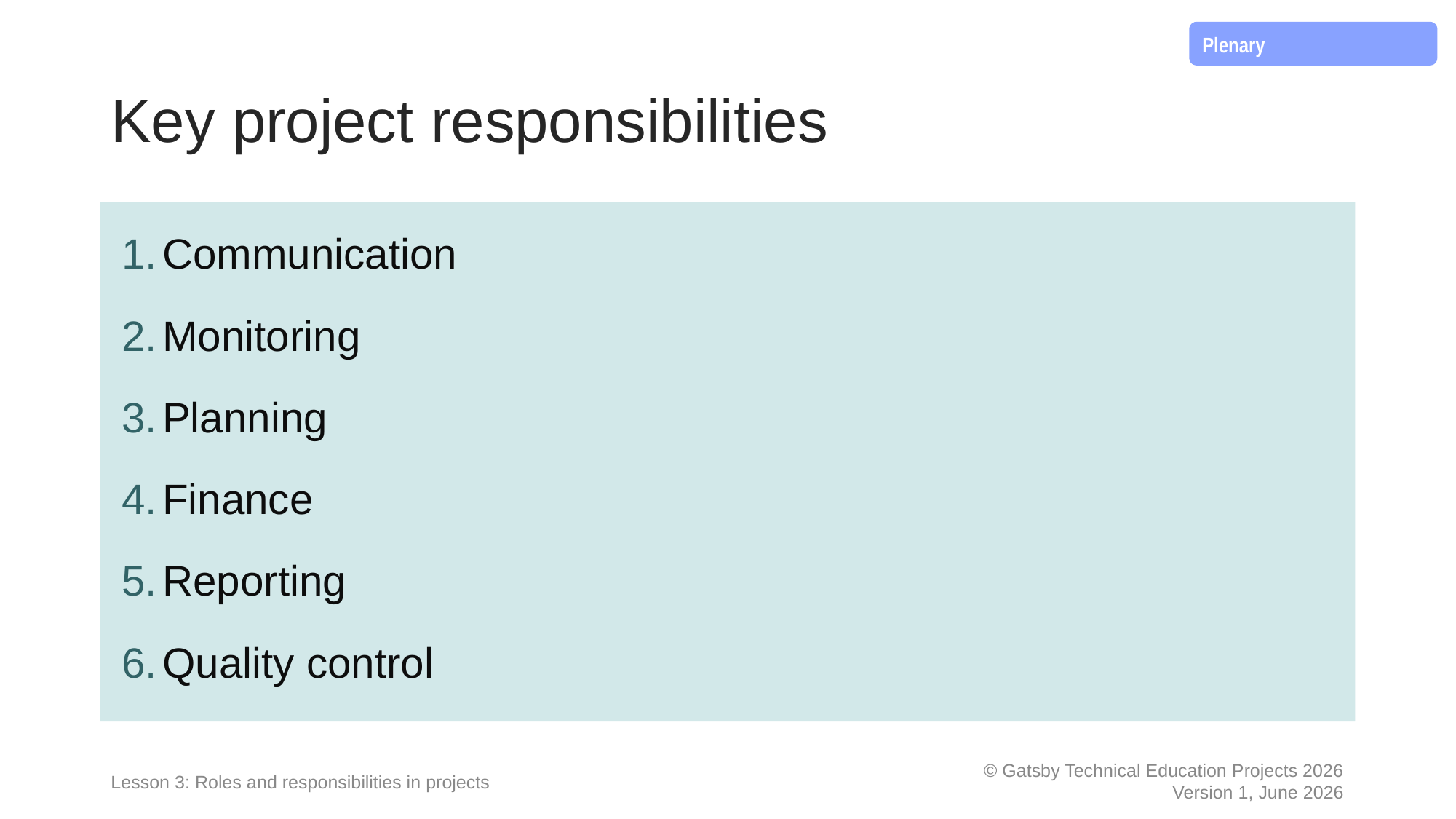

Plenary
# Key project responsibilities
Communication
Monitoring
Planning
Finance
Reporting
Quality control
Lesson 3: Roles and responsibilities in projects